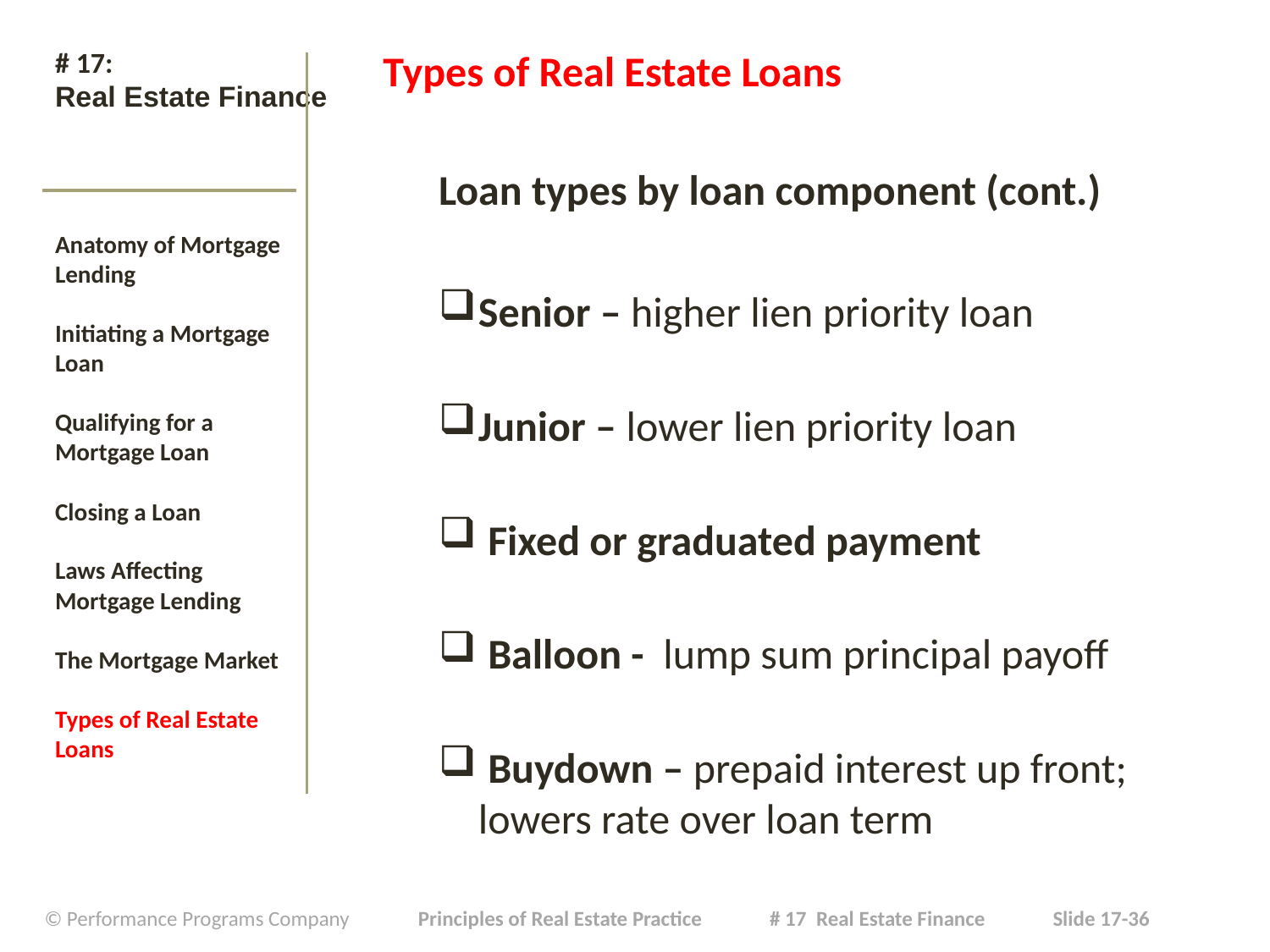

# # 17: Real Estate Finance
Types of Real Estate Loans

Loan types by loan component (cont.)

Senior – higher lien priority loan
Junior – lower lien priority loan
 Fixed or graduated payment
 Balloon -  lump sum principal payoff
 Buydown – prepaid interest up front; lowers rate over loan term

Anatomy of Mortgage Lending

Initiating a Mortgage Loan

Qualifying for a Mortgage Loan

Closing a Loan

Laws Affecting Mortgage Lending

The Mortgage Market

Types of Real Estate Loans

| © Performance Programs Company Principles of Real Estate Practice # 17 Real Estate Finance Slide 17-36 |
| --- |